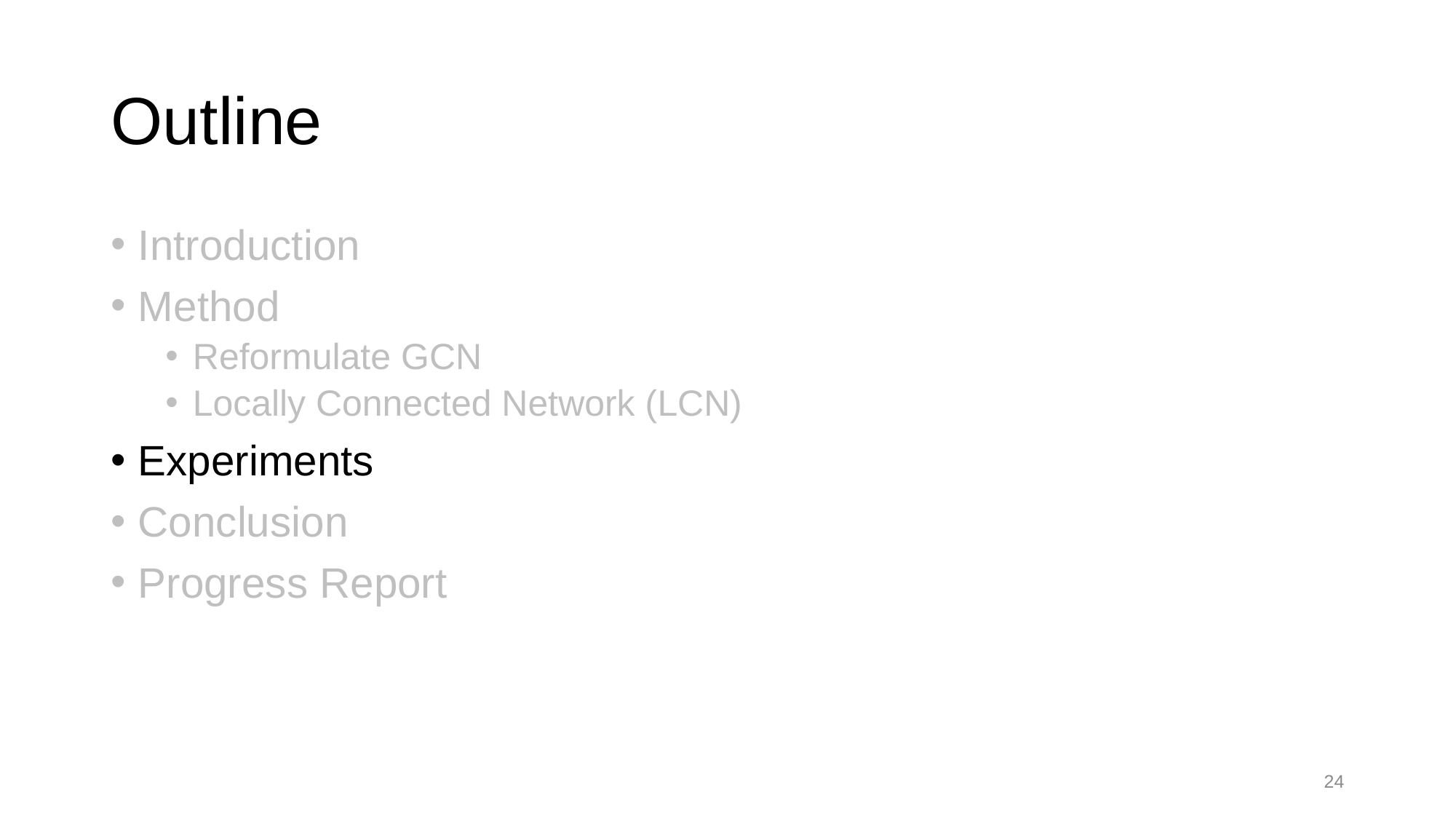

# Outline
Introduction
Method
Reformulate GCN
Locally Connected Network (LCN)
Experiments
Conclusion
Progress Report

24